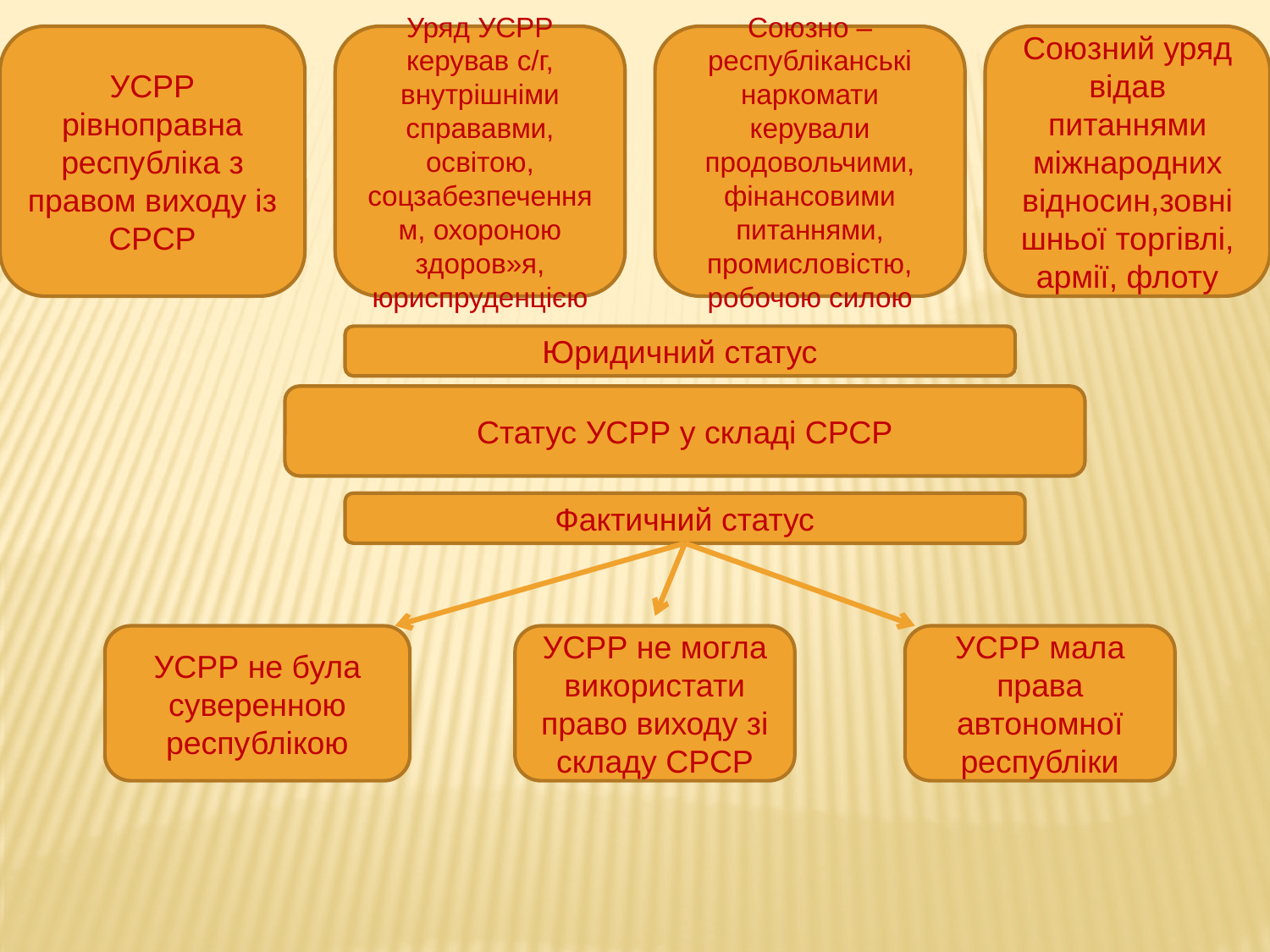

УСРР рівноправна республіка з правом виходу із СРСР
Уряд УСРР керував с/г, внутрішніми справавми, освітою, соцзабезпеченням, охороною здоров»я, юриспруденцією
Союзно – республіканські наркомати керували продовольчими, фінансовими питаннями, промисловістю, робочою силою
Союзний уряд відав питаннями міжнародних відносин,зовнішньої торгівлі, армії, флоту
Юридичний статус
Статус УСРР у складі СРСР
Фактичний статус
УСРР не була суверенною республікою
УСРР не могла використати право виходу зі складу СРСР
УСРР мала права автономної республіки